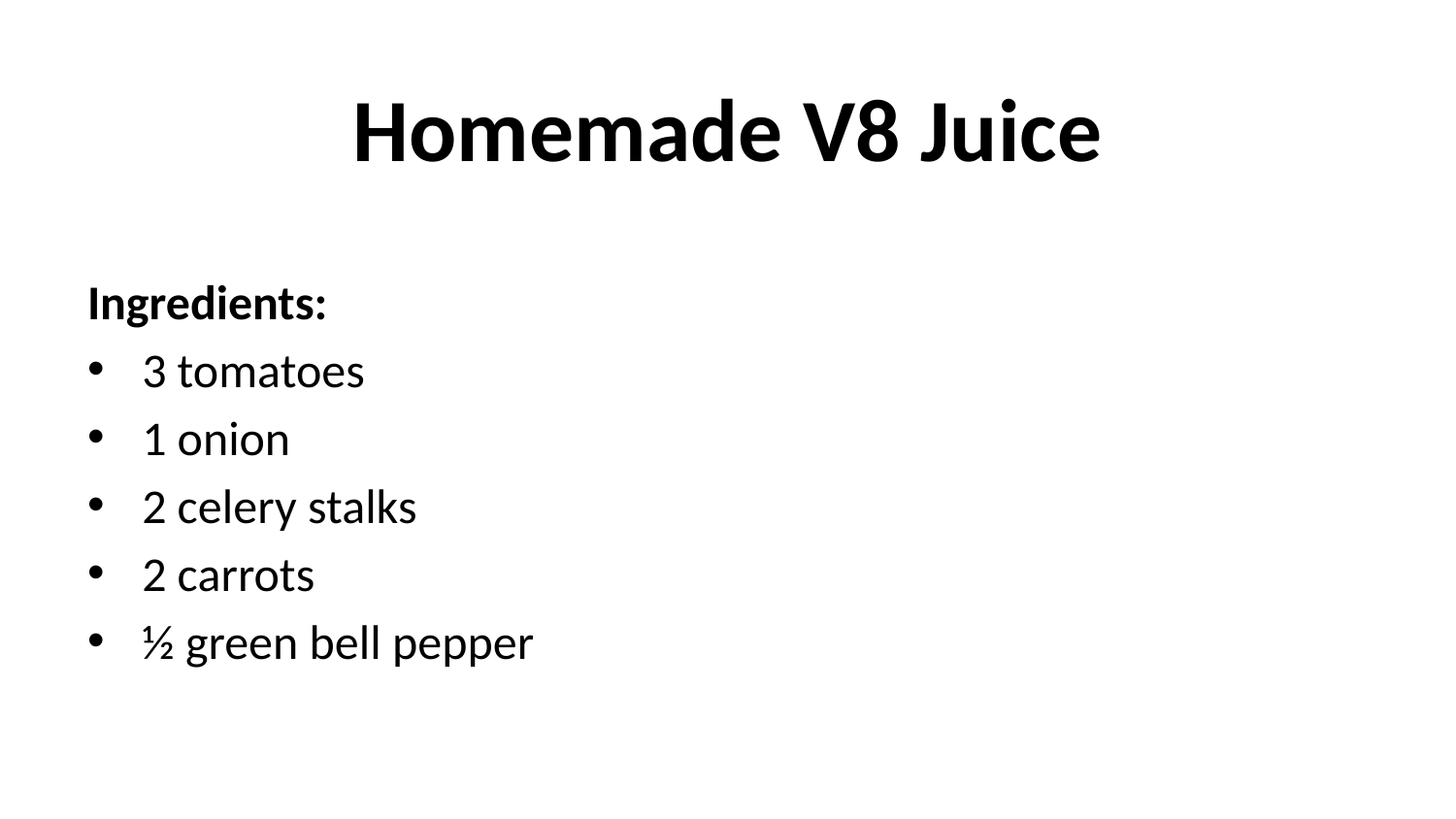

# Homemade V8 Juice
Ingredients:
3 tomatoes
1 onion
2 celery stalks
2 carrots
½ green bell pepper